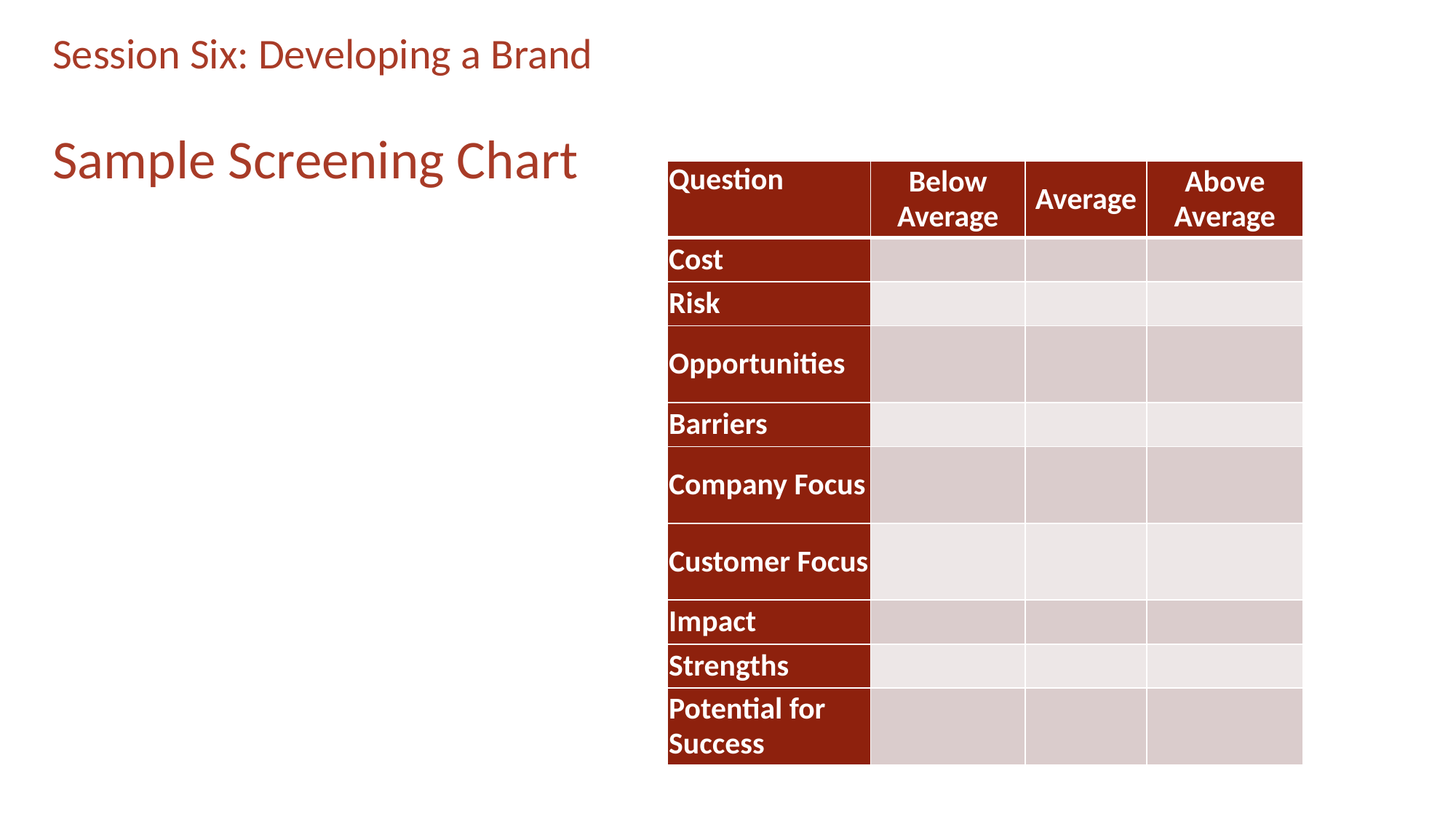

# Session Six: Developing a Brand
Sample Screening Chart
| Question | Below Average | Average | Above Average |
| --- | --- | --- | --- |
| Cost |  |  |  |
| Risk |  |  |  |
| Opportunities |  |  |  |
| Barriers |  |  |  |
| Company Focus |  |  |  |
| Customer Focus |  |  |  |
| Impact |  |  |  |
| Strengths |  |  |  |
| Potential for Success |  |  |  |